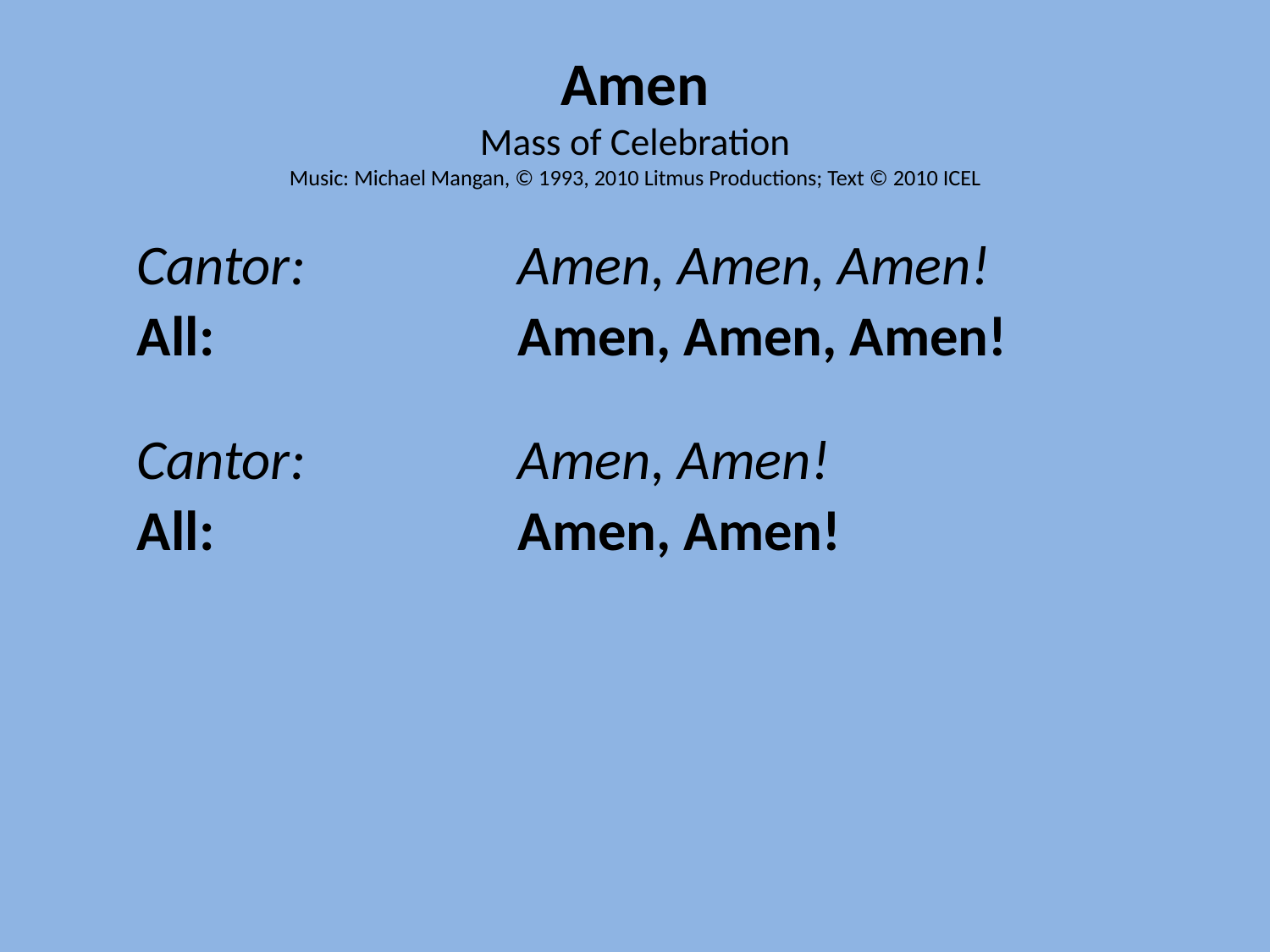

# Amen Mass of Celebration Music: Michael Mangan, © 1993, 2010 Litmus Productions; Text © 2010 ICEL
Cantor: 		Amen, Amen, Amen!
All: 			Amen, Amen, Amen!
Cantor: 		Amen, Amen!
All: 			Amen, Amen!